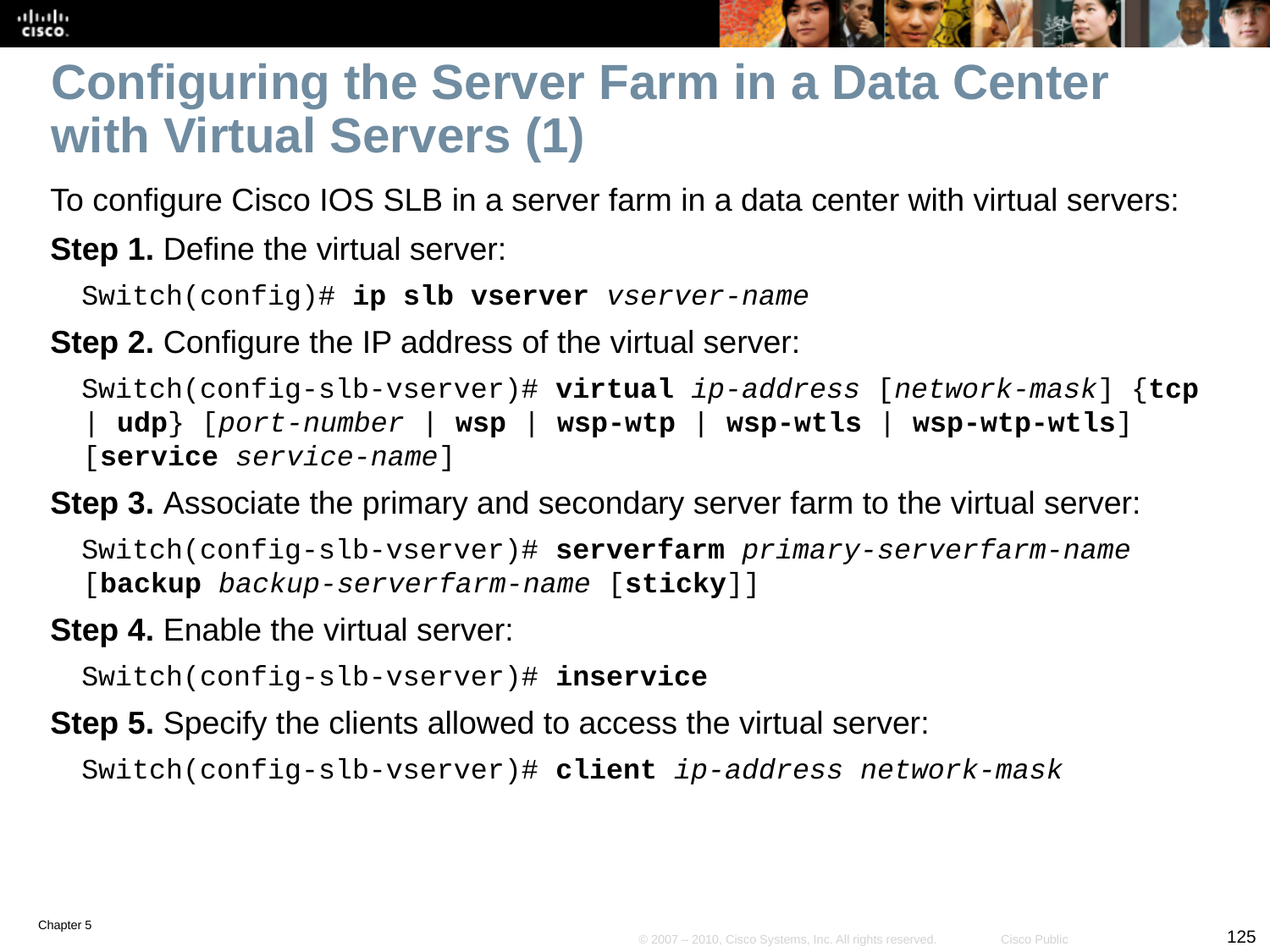

# Configuring the Server Farm in a Data Center with Virtual Servers (1)
To configure Cisco IOS SLB in a server farm in a data center with virtual servers:
Step 1. Define the virtual server:
Switch(config)# ip slb vserver vserver-name
Step 2. Configure the IP address of the virtual server:
Switch(config-slb-vserver)# virtual ip-address [network-mask] {tcp | udp} [port-number | wsp | wsp-wtp | wsp-wtls | wsp-wtp-wtls] [service service-name]
Step 3. Associate the primary and secondary server farm to the virtual server:
Switch(config-slb-vserver)# serverfarm primary-serverfarm-name [backup backup-serverfarm-name [sticky]]
Step 4. Enable the virtual server:
Switch(config-slb-vserver)# inservice
Step 5. Specify the clients allowed to access the virtual server:
Switch(config-slb-vserver)# client ip-address network-mask